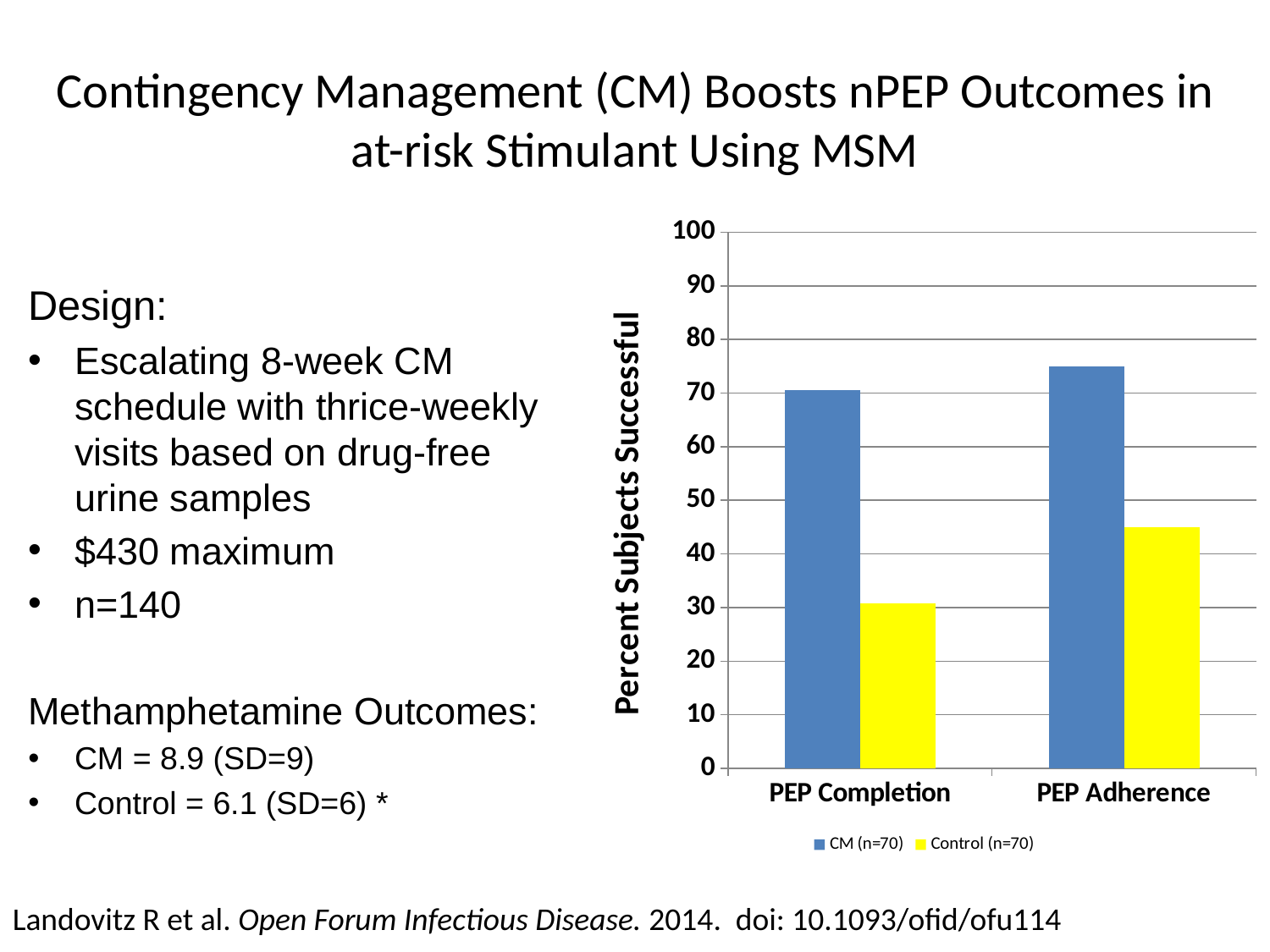

# Contingency Management (CM) Boosts nPEP Outcomes in at-risk Stimulant Using MSM

### Chart

| Category | CM (n=70) | Control (n=70) |
|---|---|---|
| PEP Completion | 70.6 | 30.8 |
| PEP Adherence | 75.0 | 45.0 |

Design:
Escalating 8-week CM schedule with thrice-weekly visits based on drug-free urine samples
$430 maximum
n=140

Methamphetamine Outcomes:
CM = 8.9 (SD=9)
Control = 6.1 (SD=6) *
 * P<0.05
Landovitz R et al. Open Forum Infectious Disease. 2014.  doi: 10.1093/ofid/ofu114